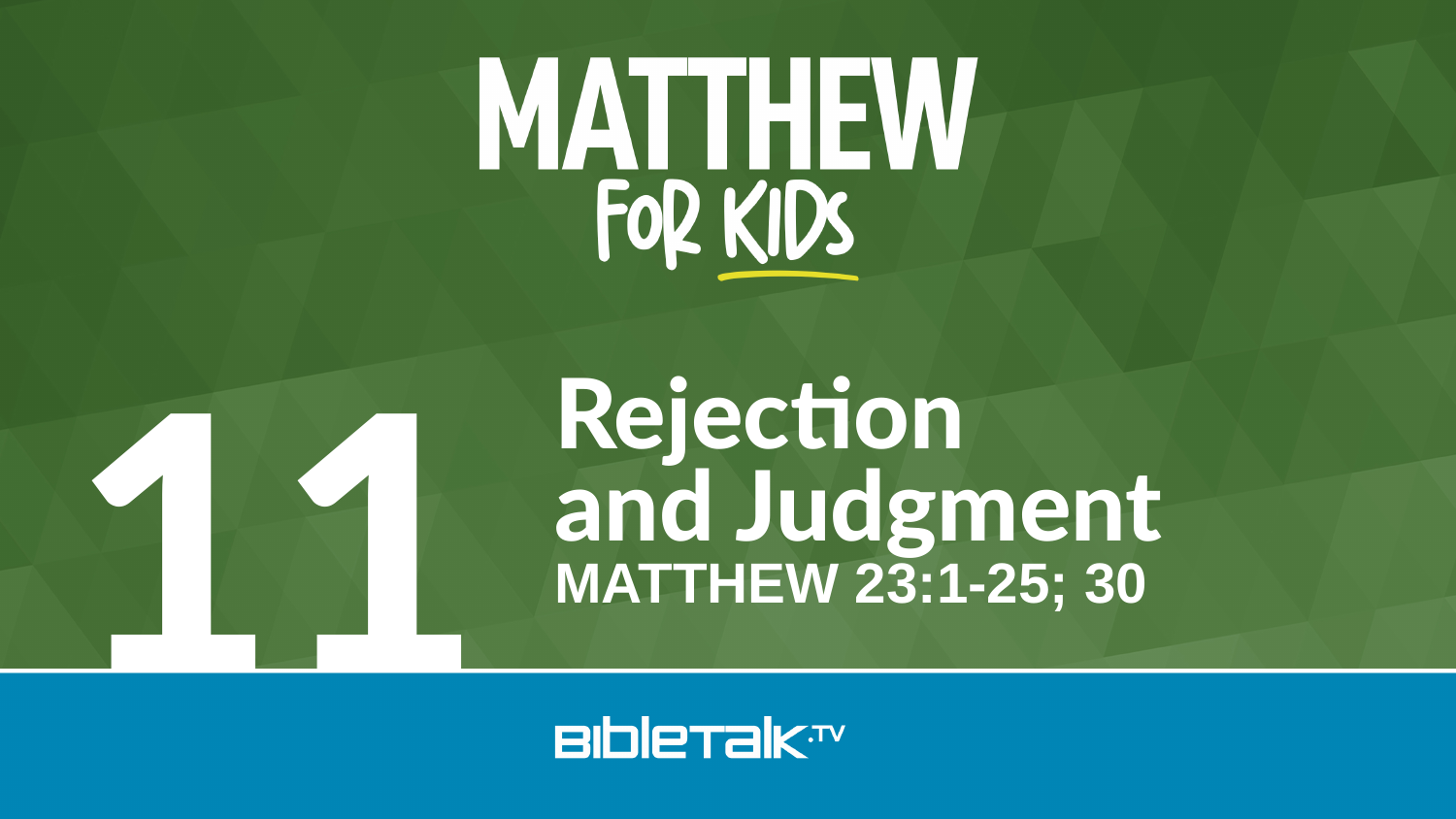

11
Rejection
and Judgment
MATTHEW 23:1-25; 30